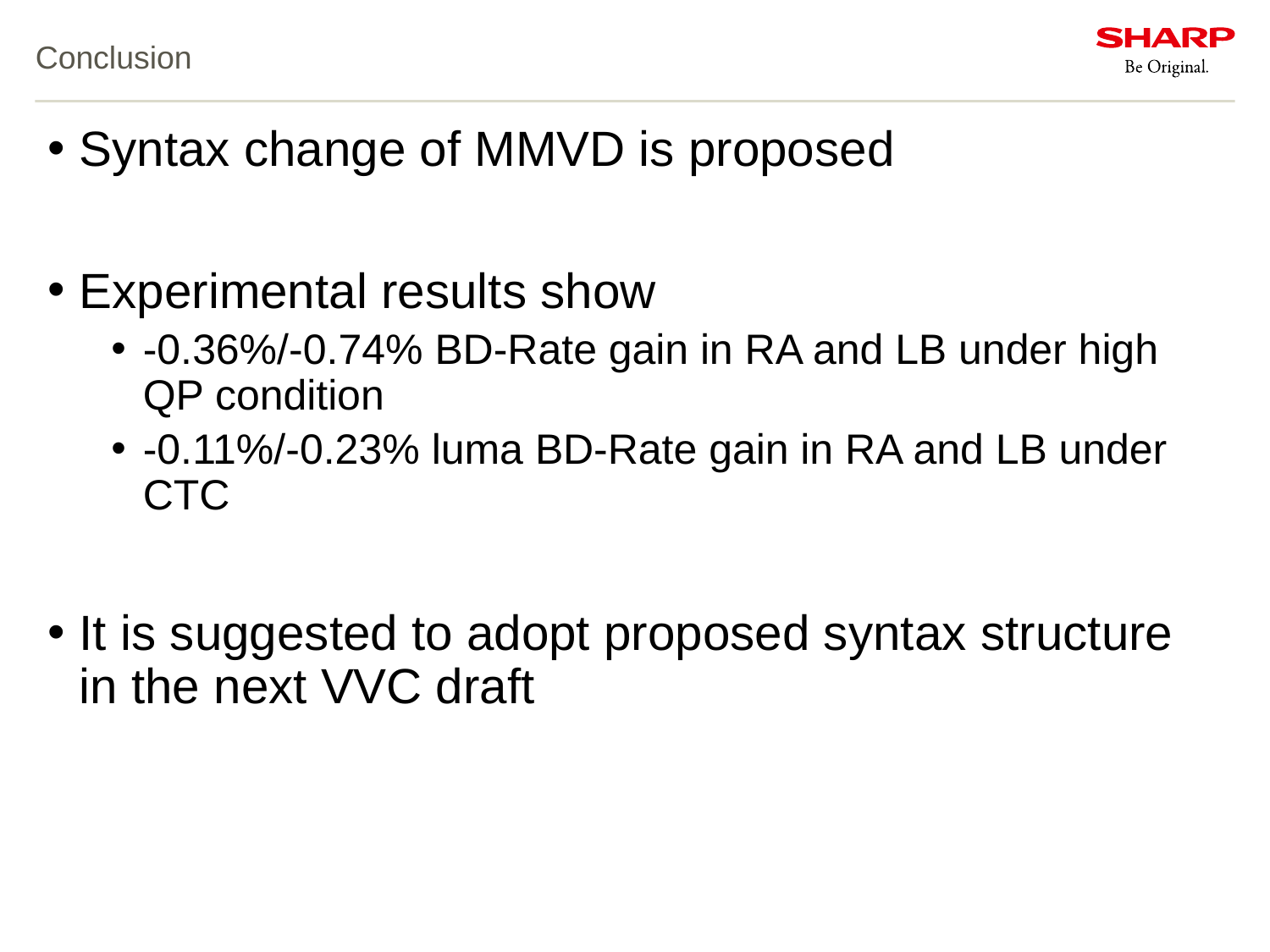

# Conclusion
Syntax change of MMVD is proposed

Experimental results show
-0.36%/-0.74% BD-Rate gain in RA and LB under high QP condition
-0.11%/-0.23% luma BD-Rate gain in RA and LB under CTC

It is suggested to adopt proposed syntax structure in the next VVC draft